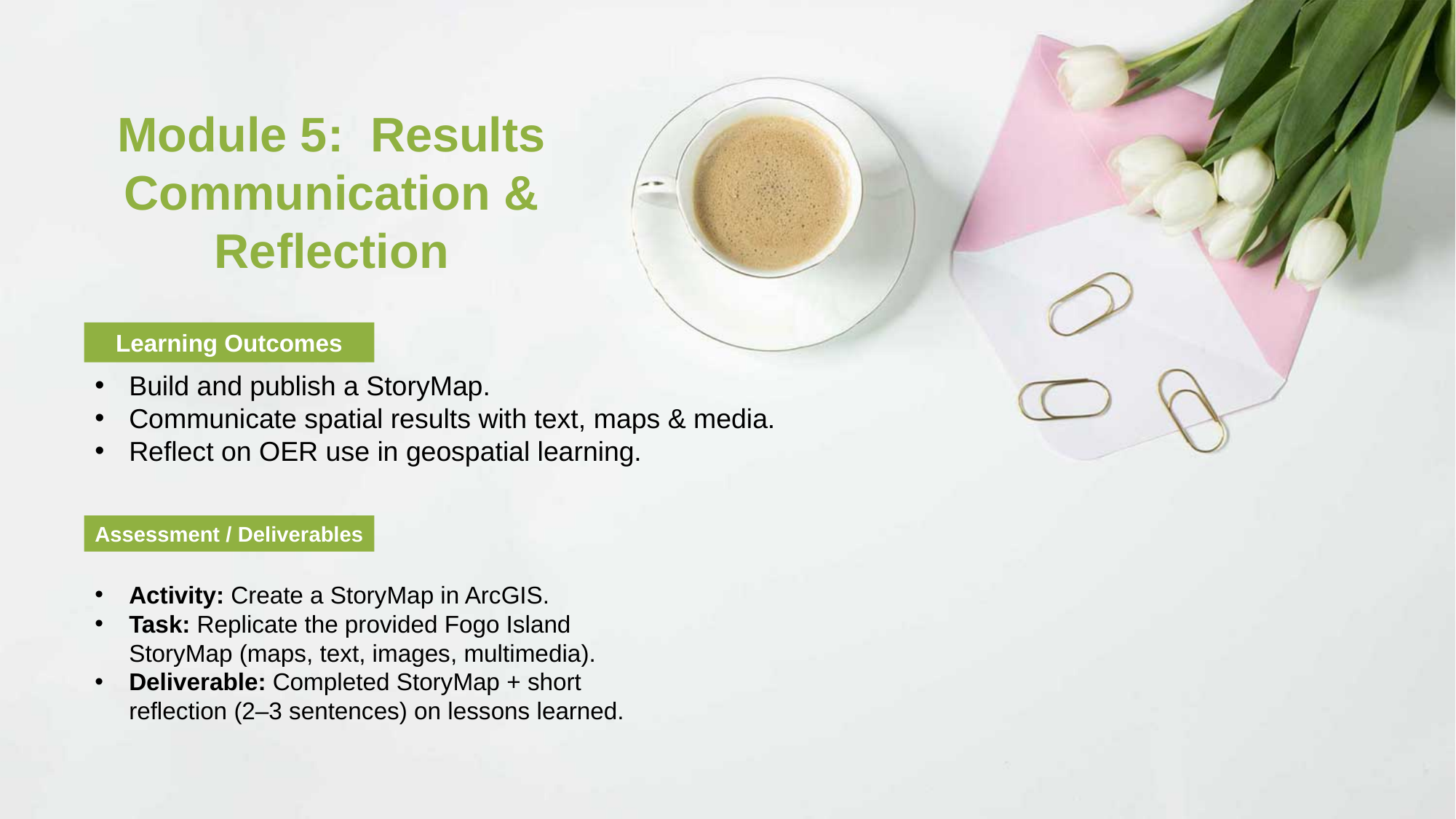

Module 5:  Results Communication & Reflection
Learning Outcomes
Build and publish a StoryMap.
Communicate spatial results with text, maps & media.
Reflect on OER use in geospatial learning.
Assessment / Deliverables
Activity: Create a StoryMap in ArcGIS.
Task: Replicate the provided Fogo Island StoryMap (maps, text, images, multimedia).
Deliverable: Completed StoryMap + short reflection (2–3 sentences) on lessons learned.